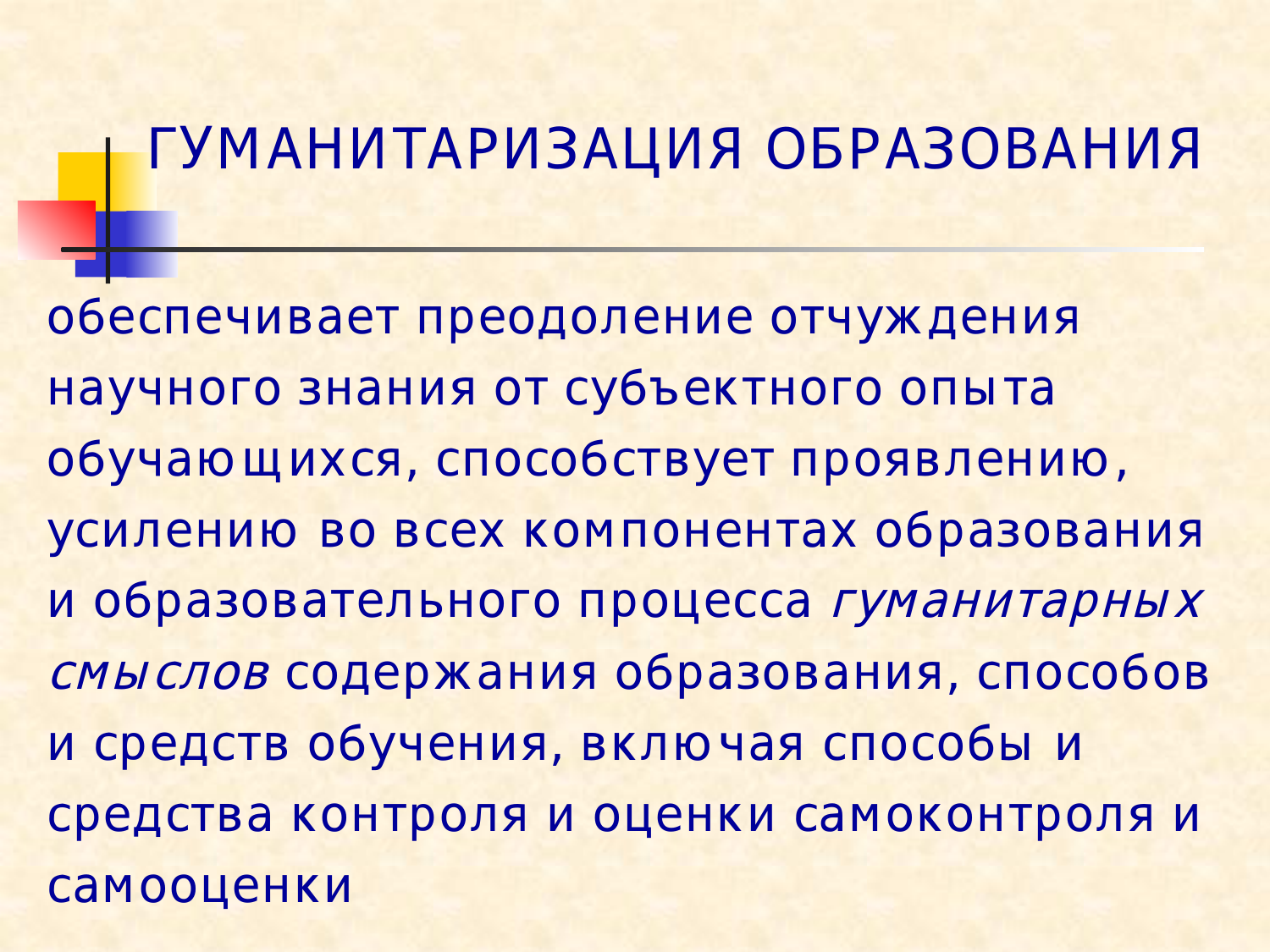

# ГУМАНИТАРИЗАЦИЯ ОБРАЗОВАНИЯ
обеспечивает преодоление отчуждения научного знания от субъектного опыта обучающихся, способствует проявлению, усилению во всех компонентах образования и образовательного процесса гуманитарных смыслов содержания образования, способов и средств обучения, включая способы и средства контроля и оценки самоконтроля и самооценки